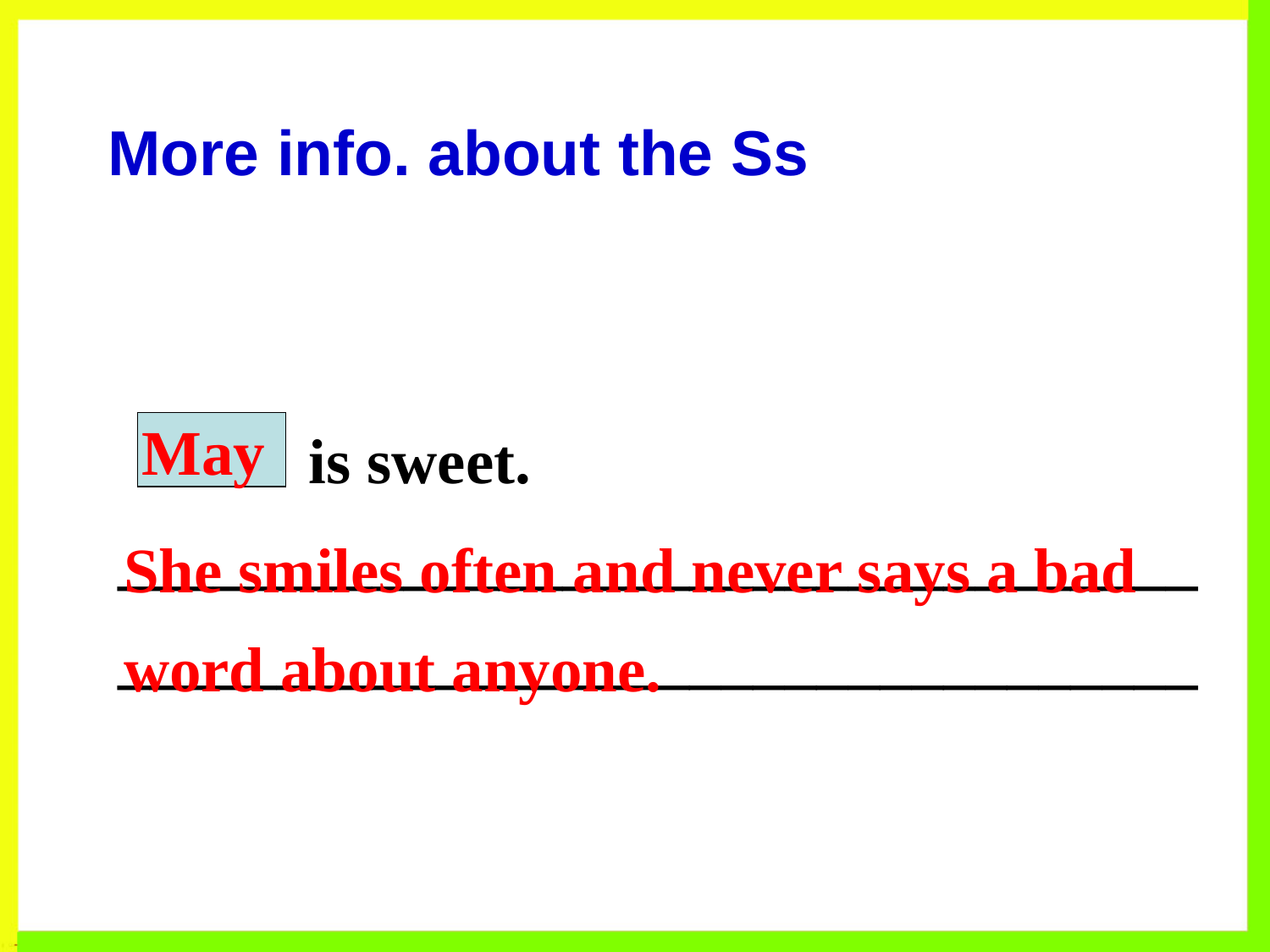

More info. about the Ss
            is sweet. ____________________________________________________________________
May
She smiles often and never says a bad word about anyone.